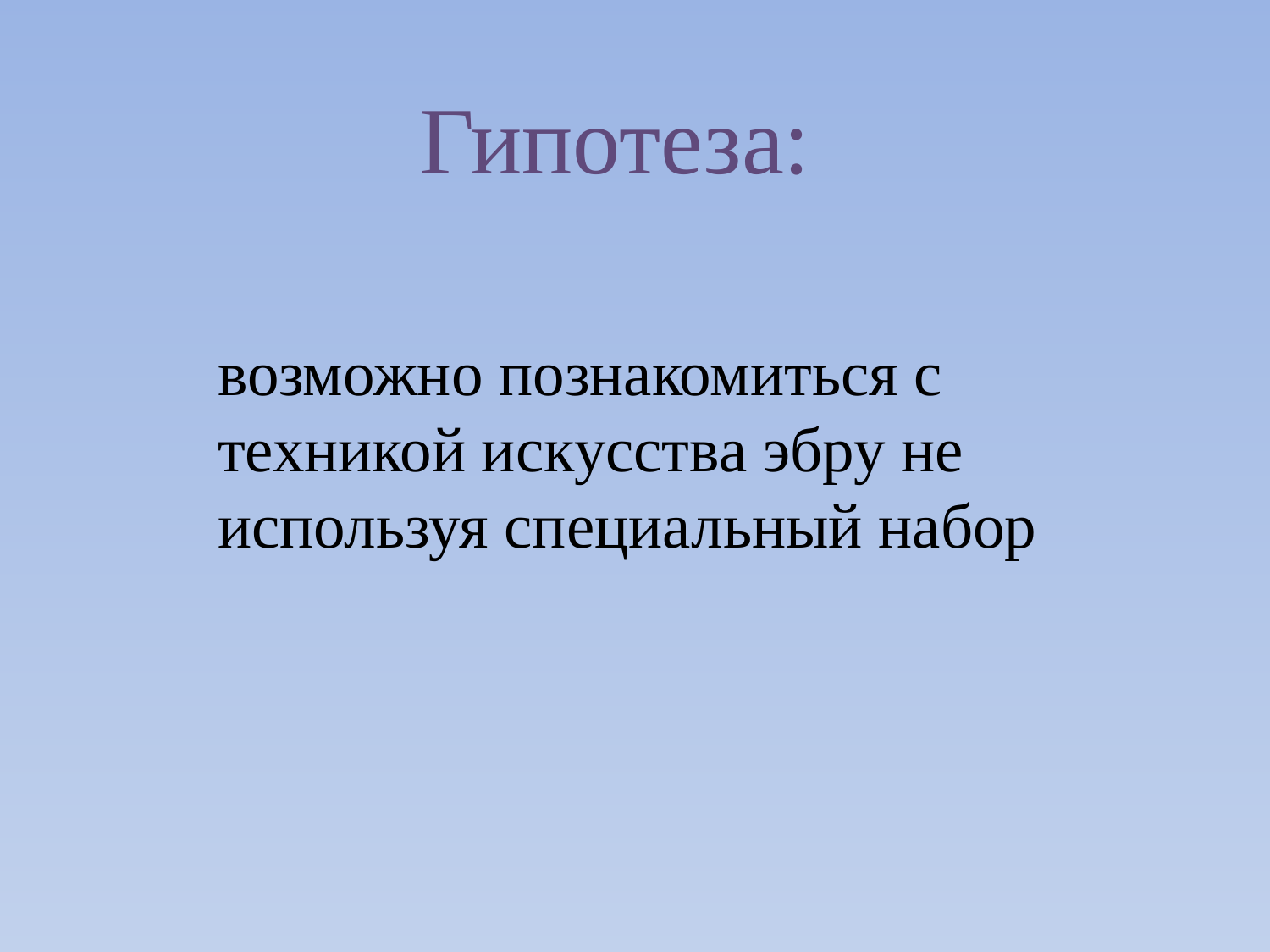

# Гипотеза:
возможно познакомиться с техникой искусства эбру не используя специальный набор